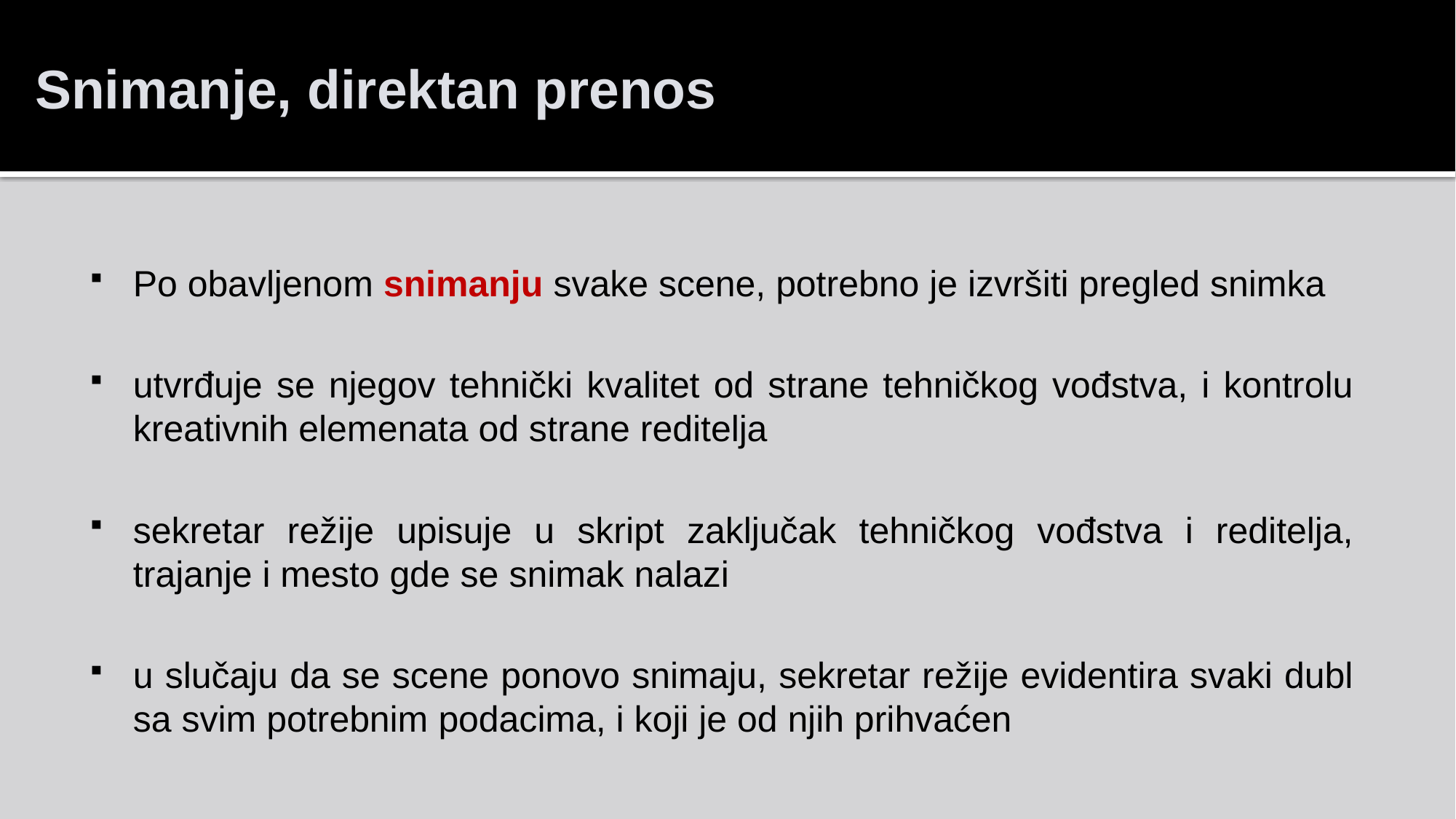

Snimanje, direktan prenos

Po obavljenom snimanju svake scene, potrebno je izvršiti pregled snimka

utvrđuje se njegov tehnički kvalitet od strane tehničkog vođstva, i kontrolu kreativnih elemenata od strane reditelja

sekretar režije upisuje u skript zaključak tehničkog vođstva i reditelja, trajanje i mesto gde se snimak nalazi

u slučaju da se scene ponovo snimaju, sekretar režije evidentira svaki dubl sa svim potrebnim podacima, i koji je od njih prihvaćen